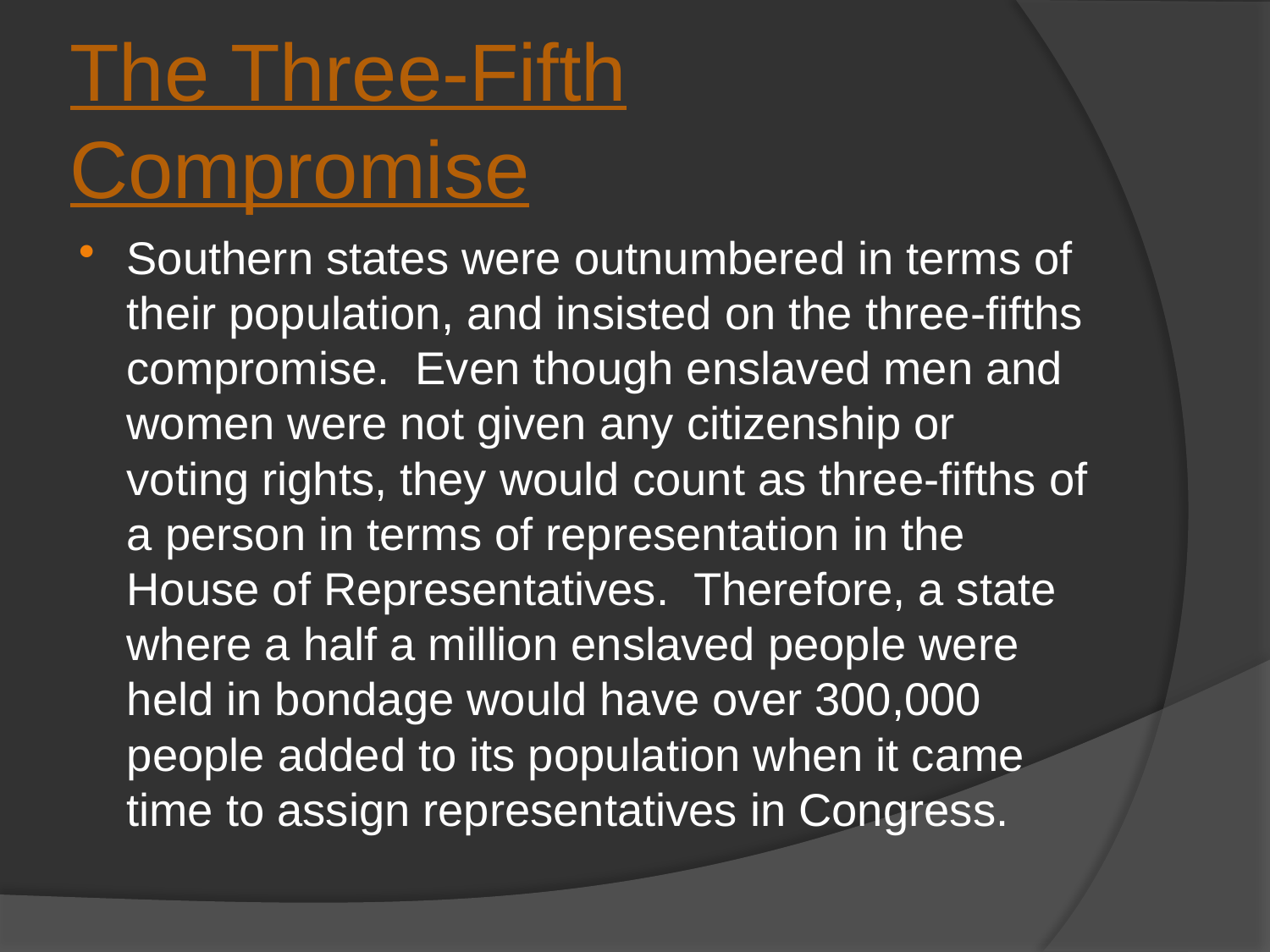

# The Three-Fifth Compromise
Southern states were outnumbered in terms of their population, and insisted on the three-fifths compromise.  Even though enslaved men and women were not given any citizenship or voting rights, they would count as three-fifths of a person in terms of representation in the House of Representatives.  Therefore, a state where a half a million enslaved people were held in bondage would have over 300,000 people added to its population when it came time to assign representatives in Congress.